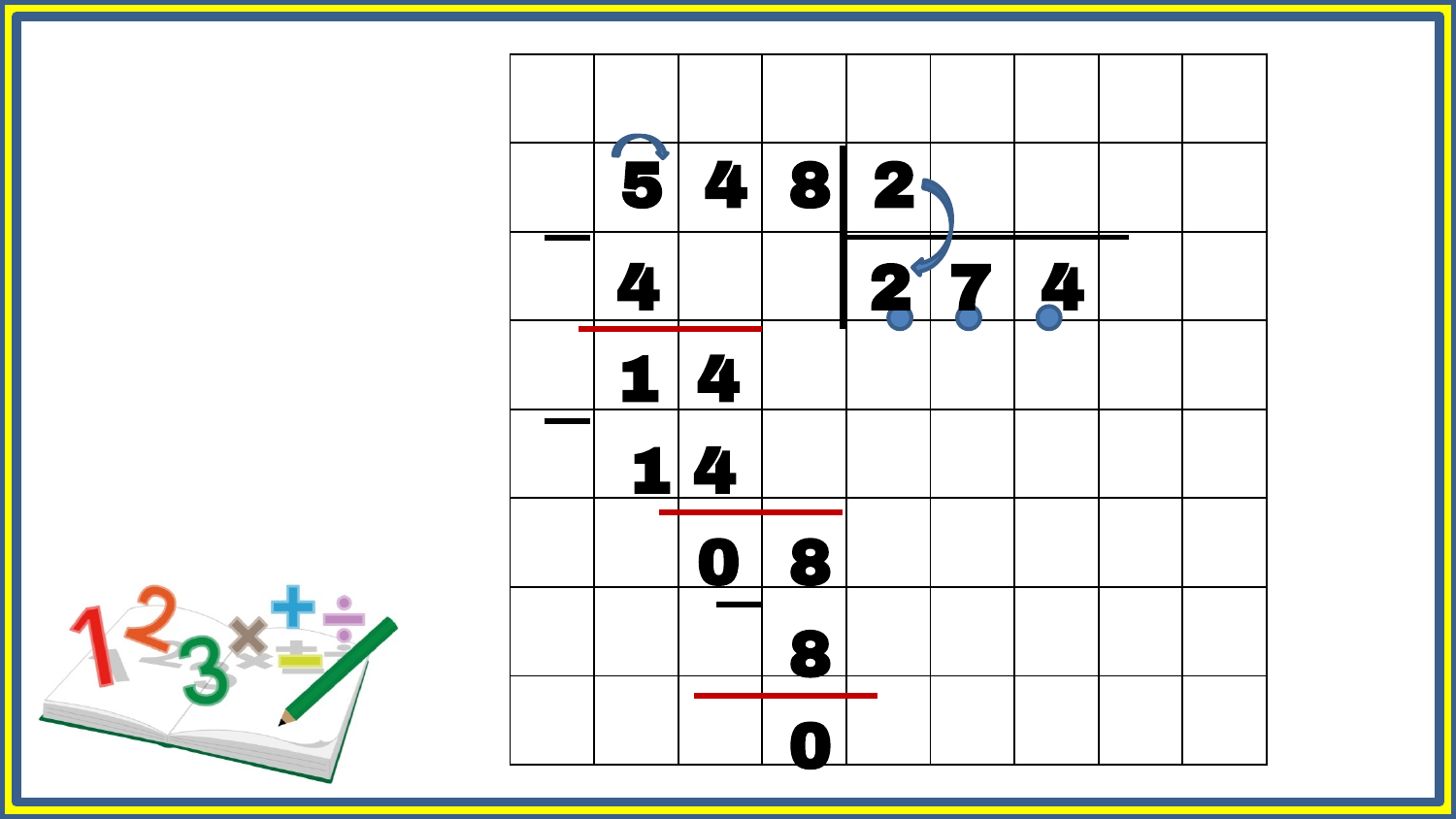

|  |  |  |  |  |  |  |  |  |
| --- | --- | --- | --- | --- | --- | --- | --- | --- |
|  | 5 | 4 | 8 | 2 |  |  |  |  |
|  |  |  |  |  |  |  |  |  |
|  |  |  |  |  |  |  |  |  |
|  |  |  |  |  |  |  |  |  |
|  |  |  |  |  |  |  |  |  |
|  |  |  |  |  |  |  |  |  |
|  |  |  |  |  |  |  |  |  |

4
2
7
4

1
4
1 4
0
8
8
0